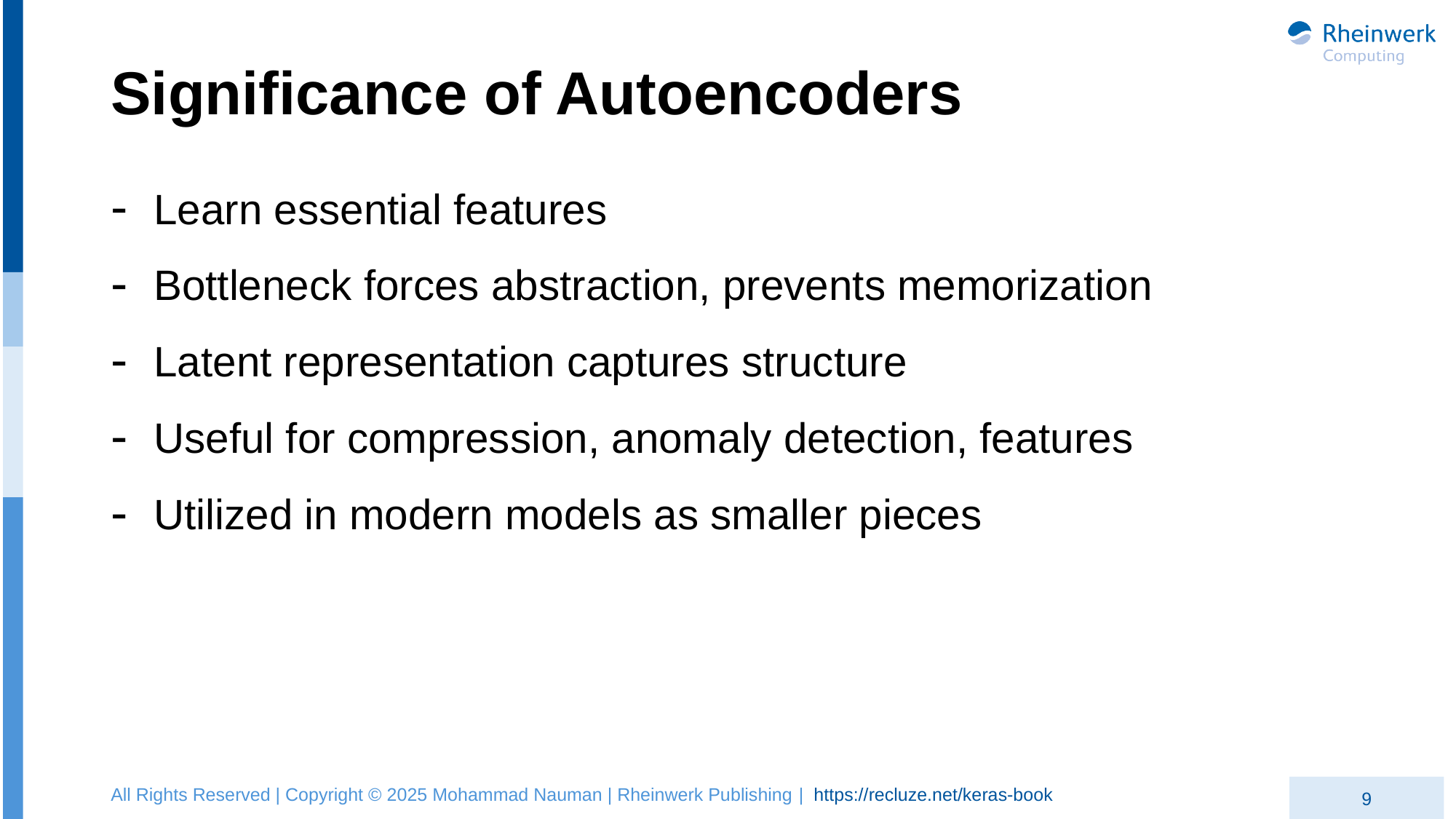

# Significance of Autoencoders
Learn essential features
Bottleneck forces abstraction, prevents memorization
Latent representation captures structure
Useful for compression, anomaly detection, features
Utilized in modern models as smaller pieces